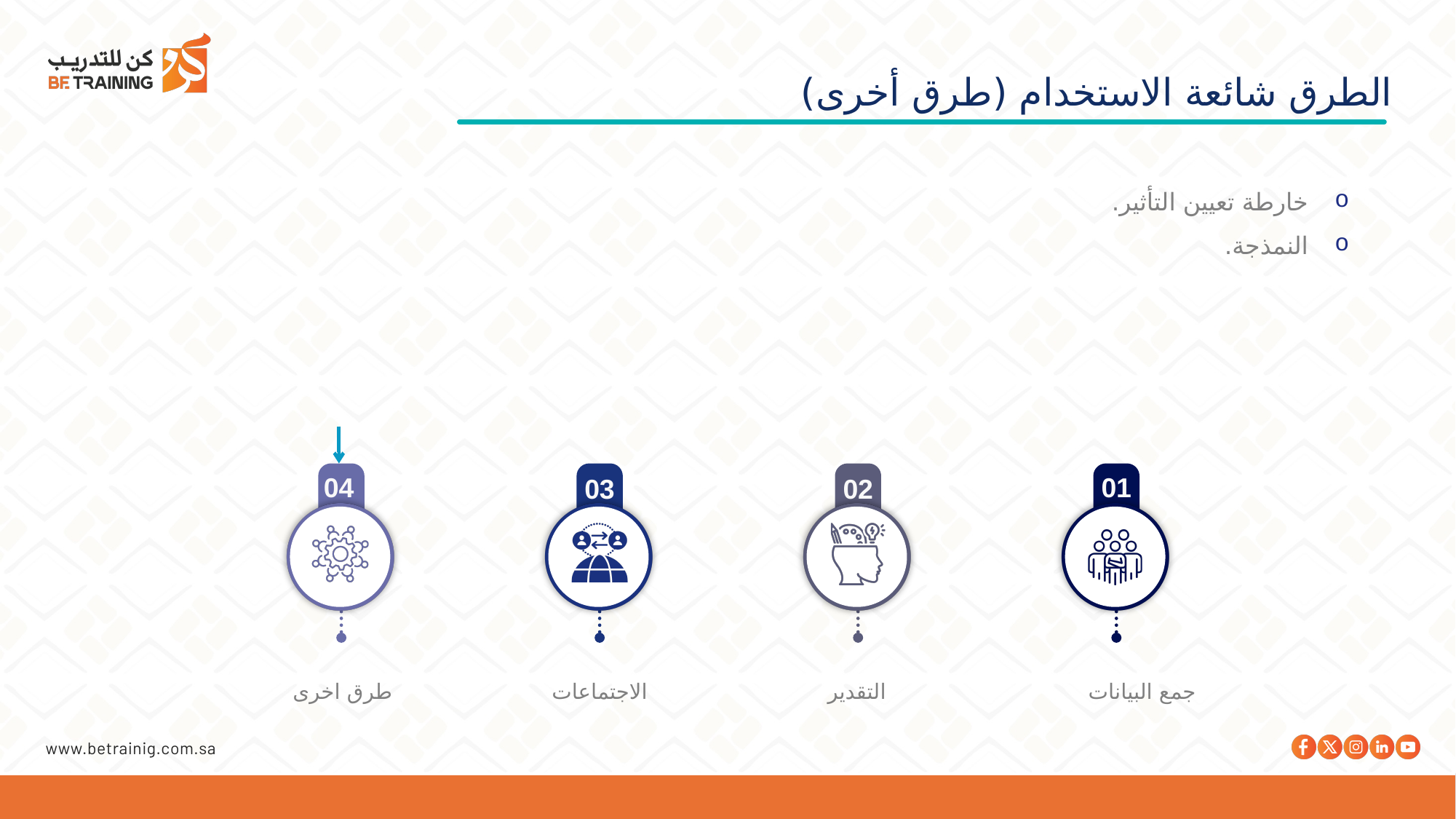

الطرق شائعة الاستخدام (طرق أخرى)
خارطة تعيين التأثير.
النمذجة.

صافي نقاط المؤيدين
مخطط تحديد الأولويات.
الفترة الزمنية المحددة.

04

03

02

01

طرق اخرى
الاجتماعات
التقدير
جمع البيانات